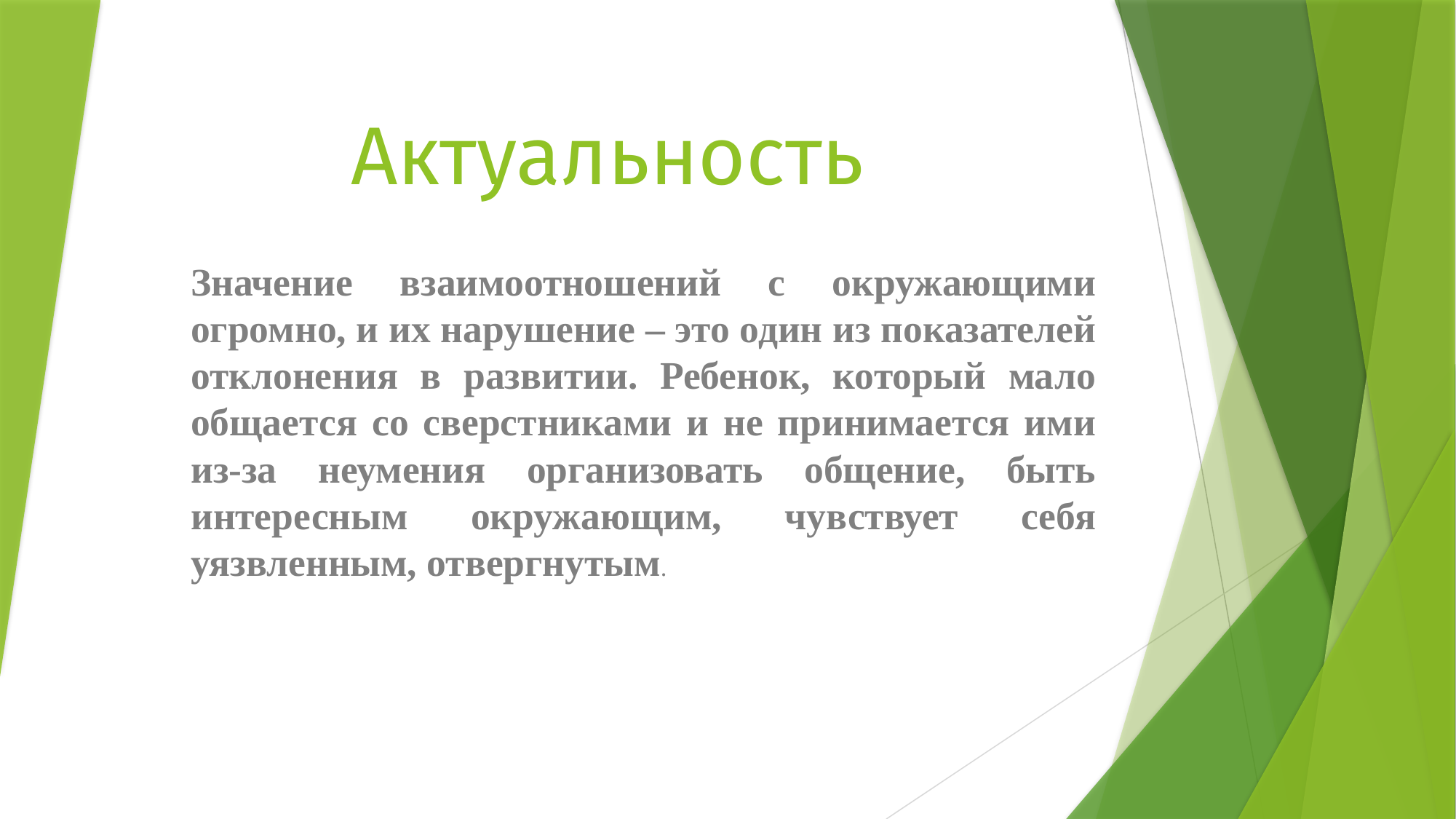

# Актуальность
Значение взаимоотношений с окружающими огромно, и их нарушение – это один из показателей отклонения в развитии. Ребенок, который мало общается со сверстниками и не принимается ими из-за неумения организовать общение, быть интересным окружающим, чувствует себя уязвленным, отвергнутым.